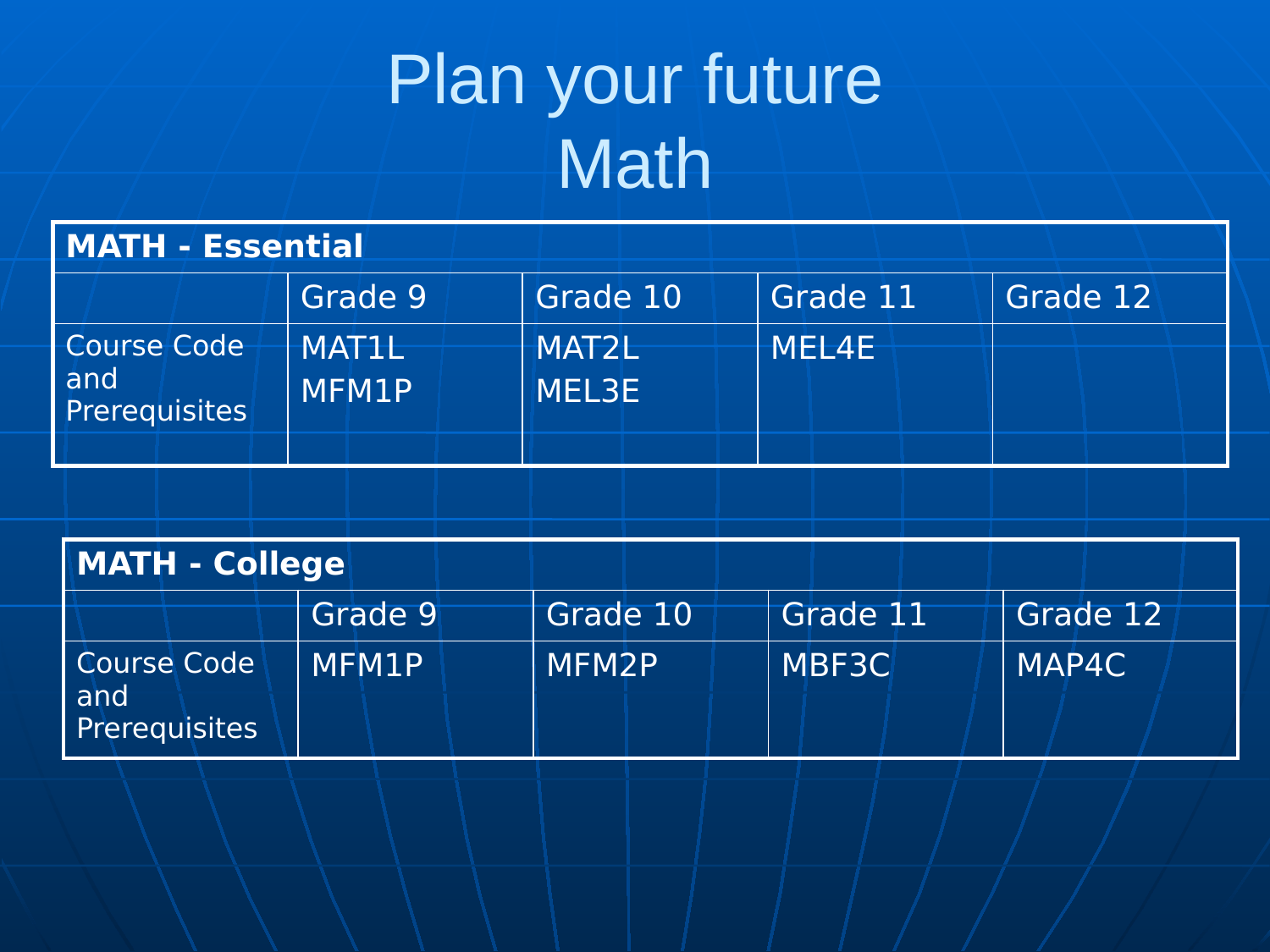

Plan your future
Math
| MATH - Essential |  |  |  |  |
| --- | --- | --- | --- | --- |
|  | Grade 9 | Grade 10 | Grade 11 | Grade 12 |
| Course Code and Prerequisites | MAT1L MFM1P | MAT2L MEL3E | MEL4E |  |
| MATH - College |  |  |  |  |
| --- | --- | --- | --- | --- |
|  | Grade 9 | Grade 10 | Grade 11 | Grade 12 |
| Course Code and Prerequisites | MFM1P | MFM2P | MBF3C | MAP4C |